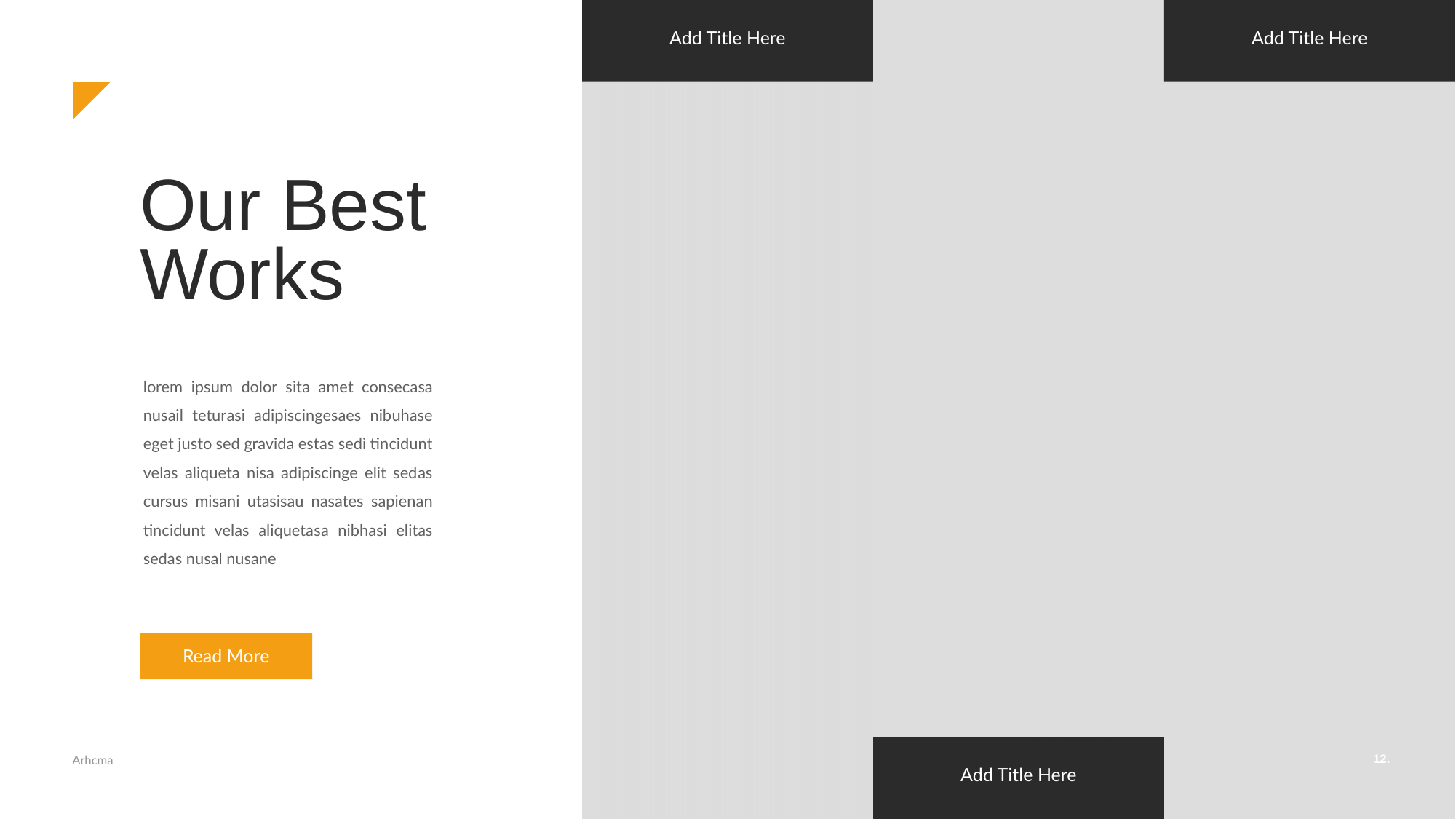

Add Title Here
Add Title Here
Add Title Here

Our Best Works
lorem ipsum dolor sita amet consecasa nusail teturasi adipiscingesaes nibuhase eget justo sed gravida estas sedi tincidunt velas aliqueta nisa adipiscinge elit sedas cursus misani utasisau nasates sapienan tincidunt velas aliquetasa nibhasi elitas sedas nusal nusane

Read More
12.
Arhcma